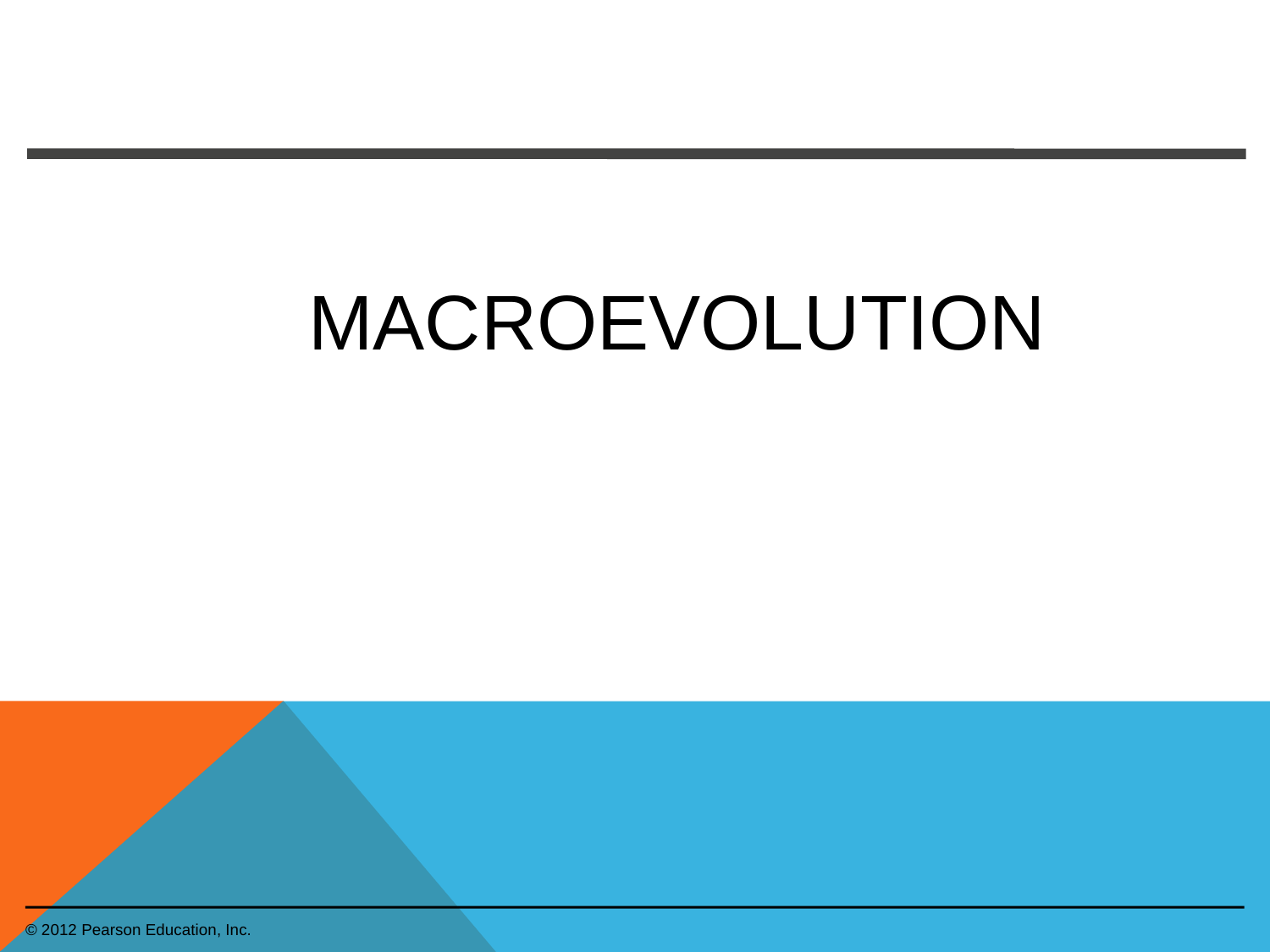

0

                            MACROEVOLUTION

© 2012 Pearson Education, Inc.